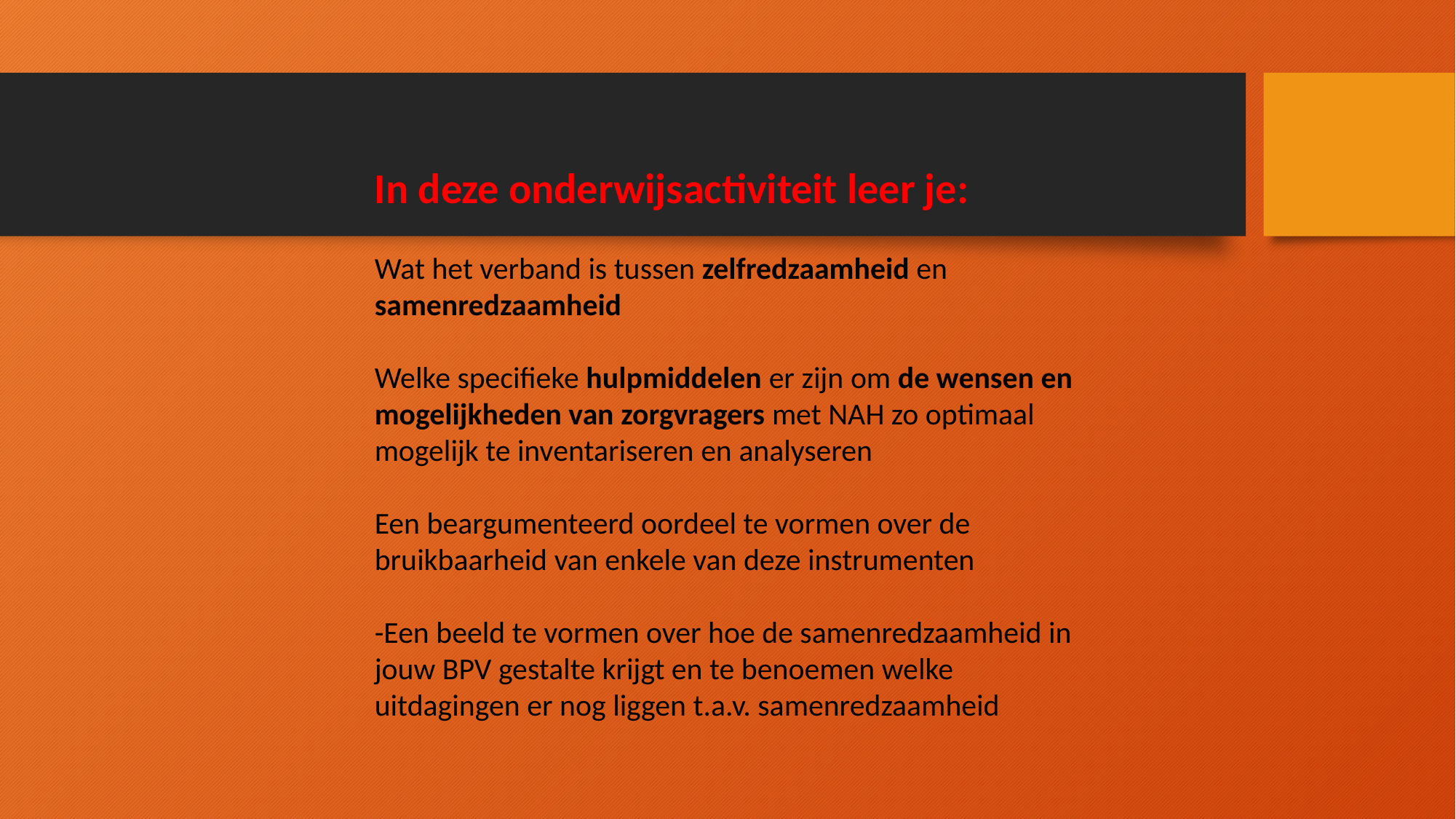

#
In deze onderwijsactiviteit leer je:

Wat het verband is tussen zelfredzaamheid en samenredzaamheid

Welke specifieke hulpmiddelen er zijn om de wensen en mogelijkheden van zorgvragers met NAH zo optimaal mogelijk te inventariseren en analyseren

Een beargumenteerd oordeel te vormen over de bruikbaarheid van enkele van deze instrumenten

-Een beeld te vormen over hoe de samenredzaamheid in jouw BPV gestalte krijgt en te benoemen welke uitdagingen er nog liggen t.a.v. samenredzaamheid